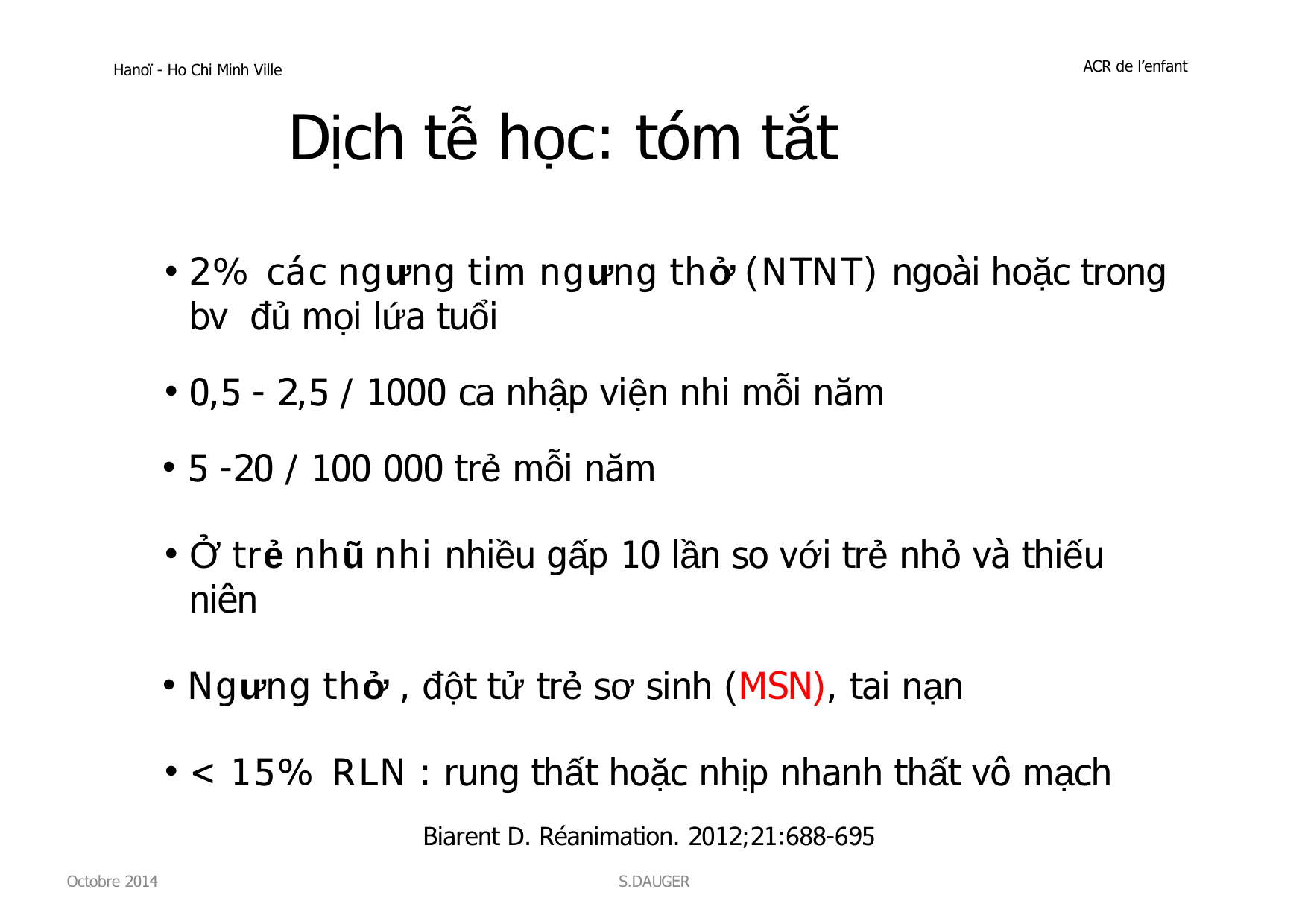

ACR de l’enfant
Hanoï - Ho Chi Minh Ville
Dịch tễ học: tóm tắt
2% các ngưng tim ngưng thở (NTNT) ngoài hoặc trong bv  đủ mọi lứa tuổi

0,5 - 2,5 / 1000 ca nhập viện nhi mỗi năm

5 -20 / 100 000 trẻ mỗi năm

Ở trẻ nhũ nhi nhiều gấp 10 lần so với trẻ nhỏ và thiếu niên

Ngưng thở , đột tử trẻ sơ sinh (MSN), tai nạn

< 15% RLN : rung thất hoặc nhịp nhanh thất vô mạch
Biarent D. Réanimation. 2012;21:688-695
Octobre 2014
S.DAUGER